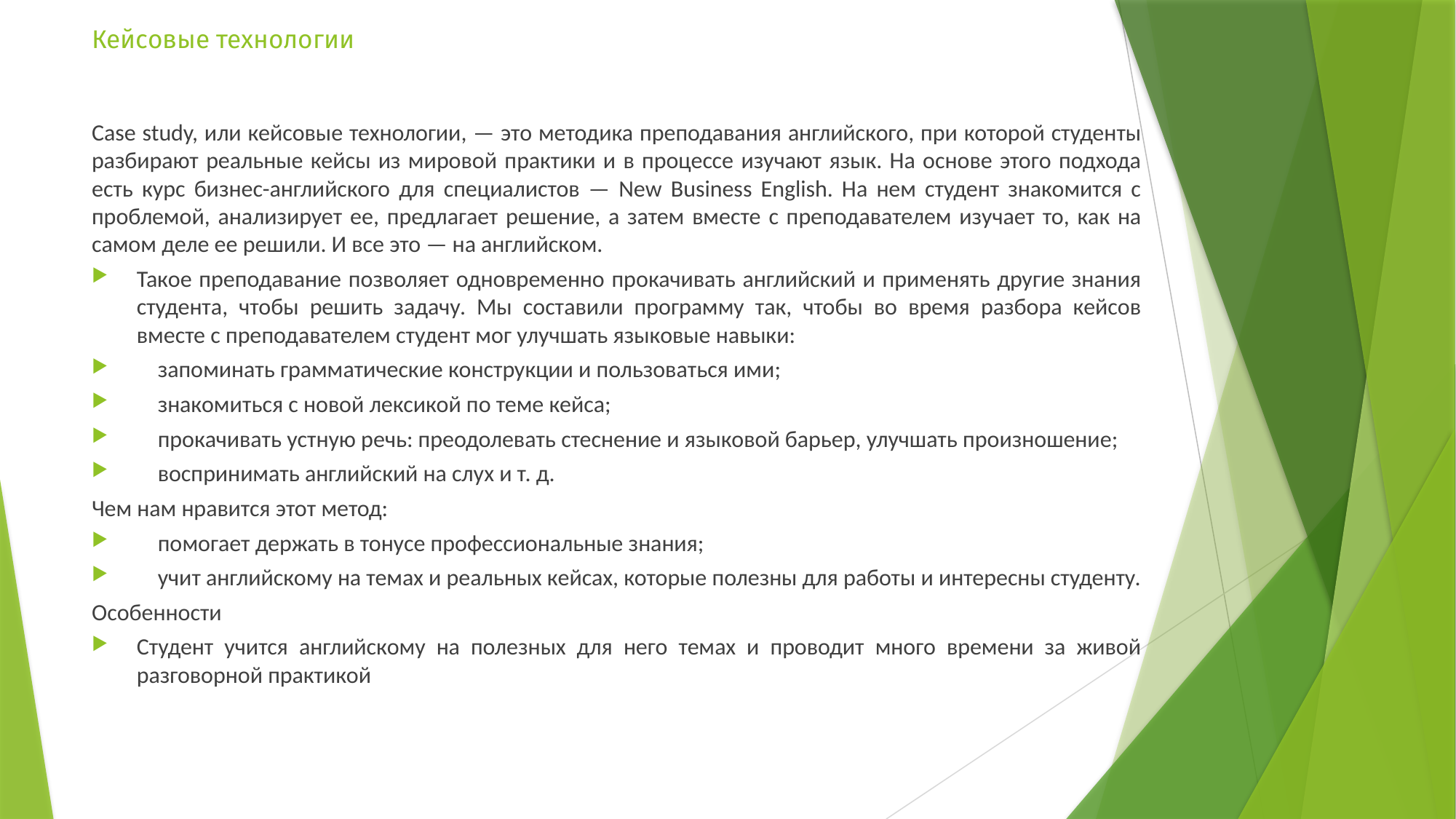

# Кейсовые технологии

Case study, или кейсовые технологии, — это методика преподавания английского, при которой студенты разбирают реальные кейсы из мировой практики и в процессе изучают язык. На основе этого подхода есть курс бизнес-английского для специалистов — New Business English. На нем студент знакомится с проблемой, анализирует ее, предлагает решение, а затем вместе с преподавателем изучает то, как на самом деле ее решили. И все это — на английском.
Такое преподавание позволяет одновременно прокачивать английский и применять другие знания студента, чтобы решить задачу. Мы составили программу так, чтобы во время разбора кейсов вместе с преподавателем студент мог улучшать языковые навыки:
    запоминать грамматические конструкции и пользоваться ими;
    знакомиться с новой лексикой по теме кейса;
    прокачивать устную речь: преодолевать стеснение и языковой барьер, улучшать произношение;
    воспринимать английский на слух и т. д.
Чем нам нравится этот метод:
    помогает держать в тонусе профессиональные знания;
    учит английскому на темах и реальных кейсах, которые полезны для работы и интересны студенту.
Особенности
Студент учится английскому на полезных для него темах и проводит много времени за живой разговорной практикой